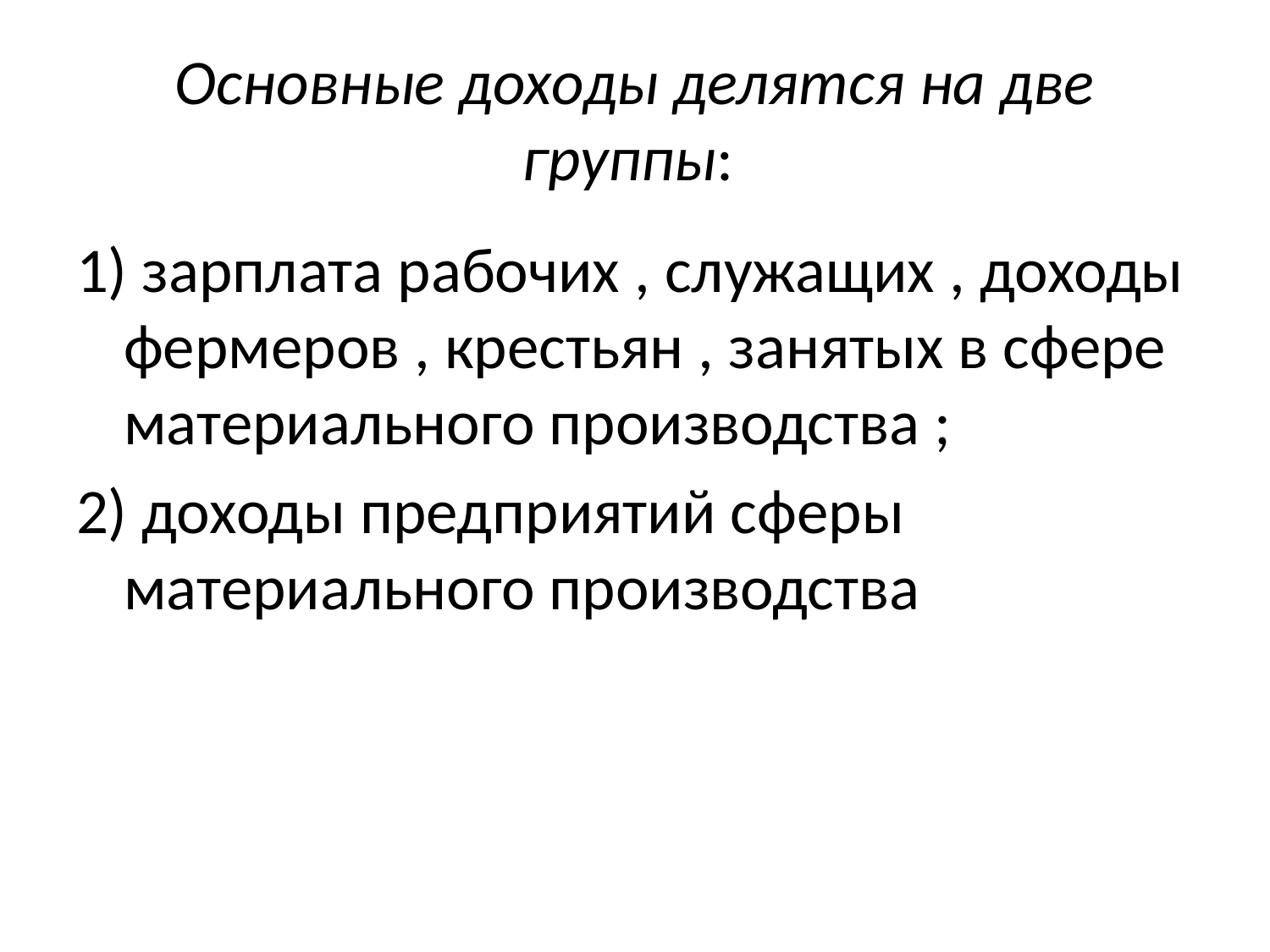

# Основные доходы делятся на две группы:
1) зарплата рабочих , служащих , доходы фермеров , крестьян , занятых в сфере материального производства ;
2) доходы предприятий сферы материального производства